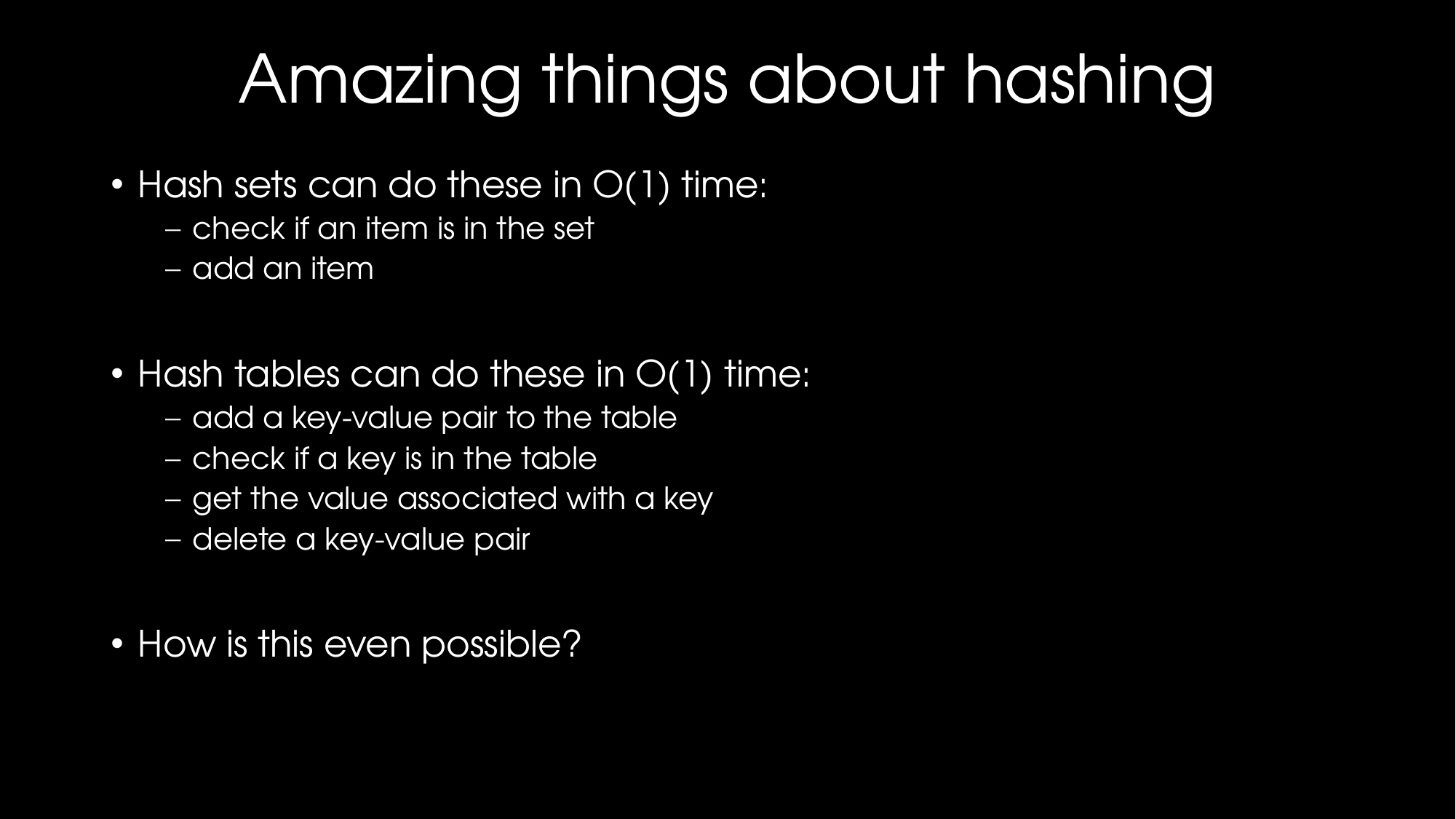

# Amazing things about hashing
Hash sets can do these in O(1) time:
check if an item is in the set
add an item

Hash tables can do these in O(1) time:
add a key-value pair to the table
check if a key is in the table
get the value associated with a key
delete a key-value pair

How is this even possible?